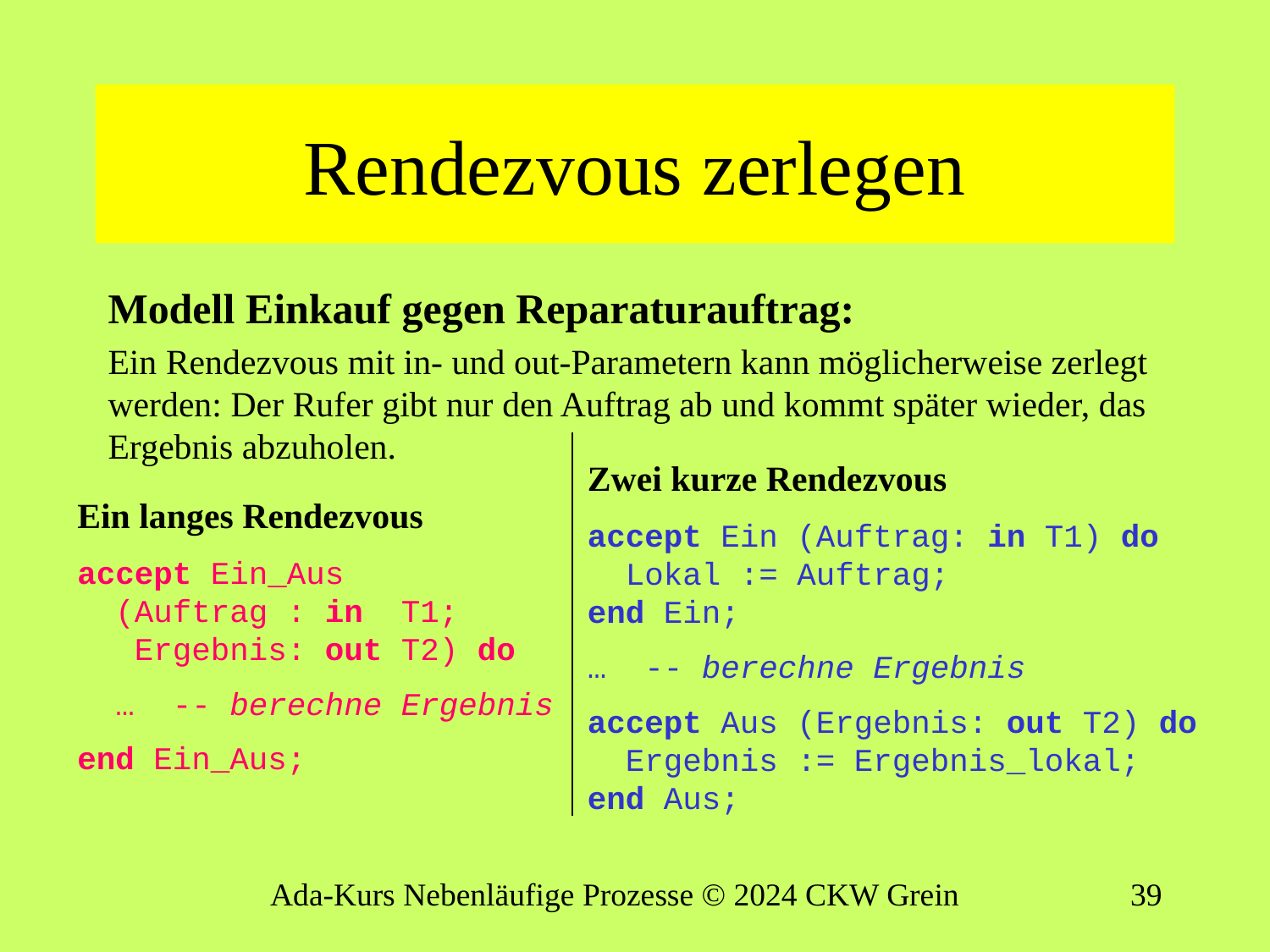

# Rendezvous zerlegen
Modell Einkauf gegen Reparaturauftrag:
Ein Rendezvous mit in- und out-Parametern kann möglicherweise zerlegt werden: Der Rufer gibt nur den Auftrag ab und kommt später wieder, das Ergebnis abzuholen.
Zwei kurze Rendezvous
accept Ein (Auftrag: in T1) do
  Lokal := Auftrag;
end Ein;
…  -- berechne Ergebnis
accept Aus (Ergebnis: out T2) do
  Ergebnis := Ergebnis_lokal;
end Aus;
Ein langes Rendezvous
accept Ein_Aus
  (Auftrag : in  T1;
   Ergebnis: out T2) do
  …  -- berechne Ergebnis
end Ein_Aus;
Ada-Kurs Nebenläufige Prozesse © 2024 CKW Grein
39